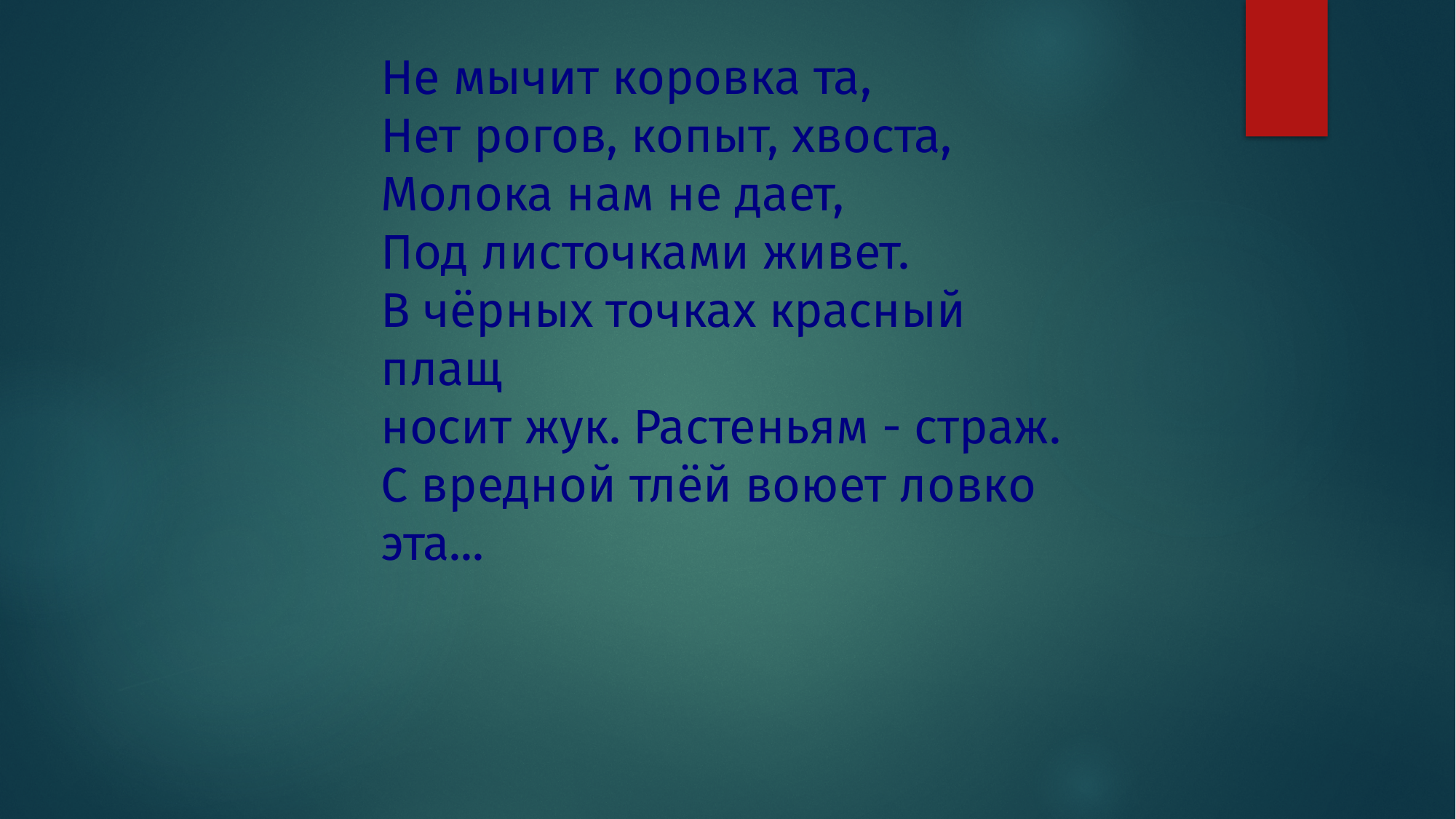

Не мычит коровка та, 
Нет рогов, копыт, хвоста,
Молока нам не дает,
Под листочками живет.
В чёрных точках красный плащ
носит жук. Растеньям - страж.
С вредной тлёй воюет ловко 
эта...